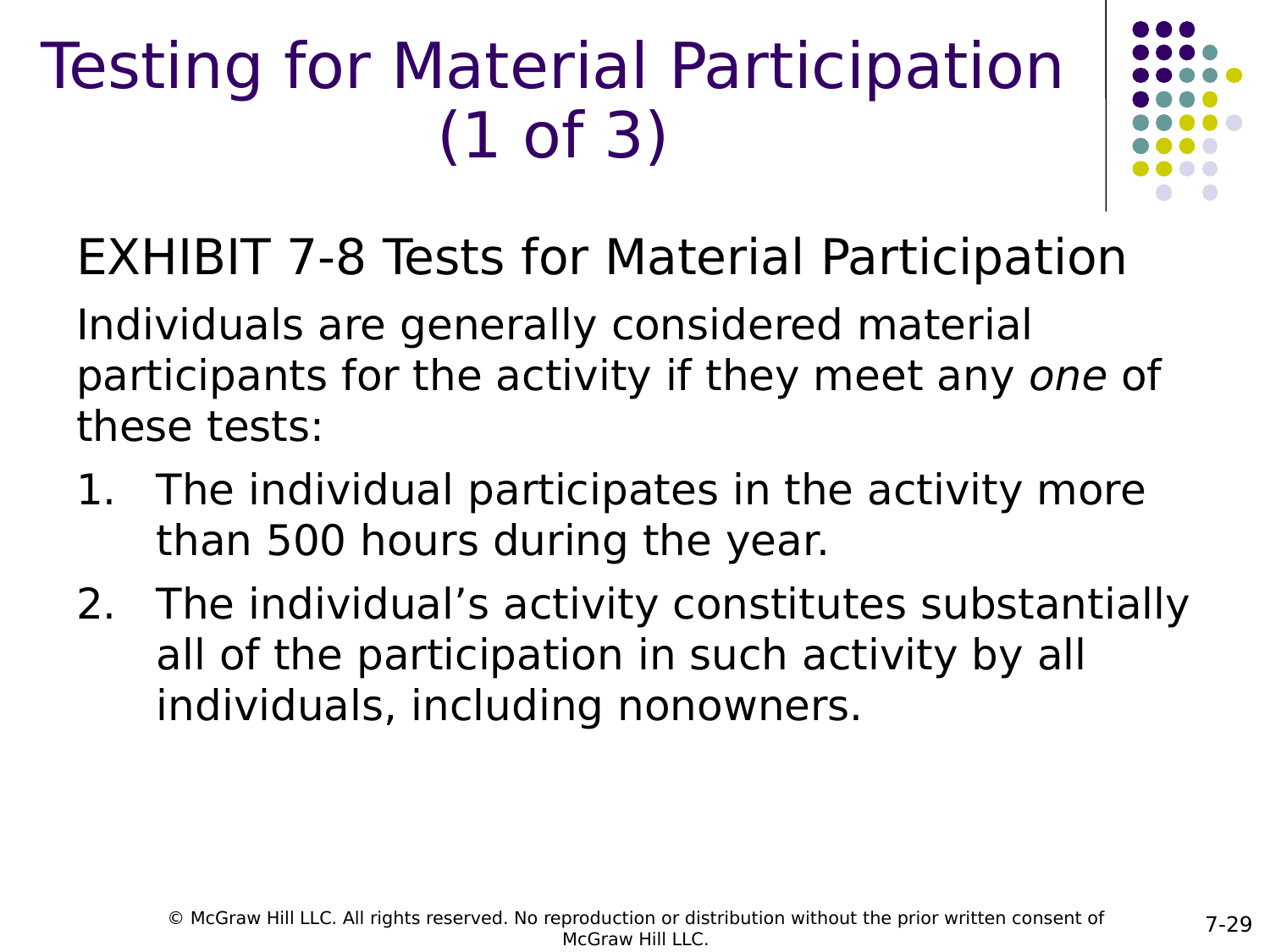

# Testing for Material Participation (1 of 3)
EXHIBIT 7-8 Tests for Material Participation
Individuals are generally considered material participants for the activity if they meet any one of these tests:
The individual participates in the activity more than 500 hours during the year.
The individual’s activity constitutes substantially all of the participation in such activity by all individuals, including nonowners.
7-29